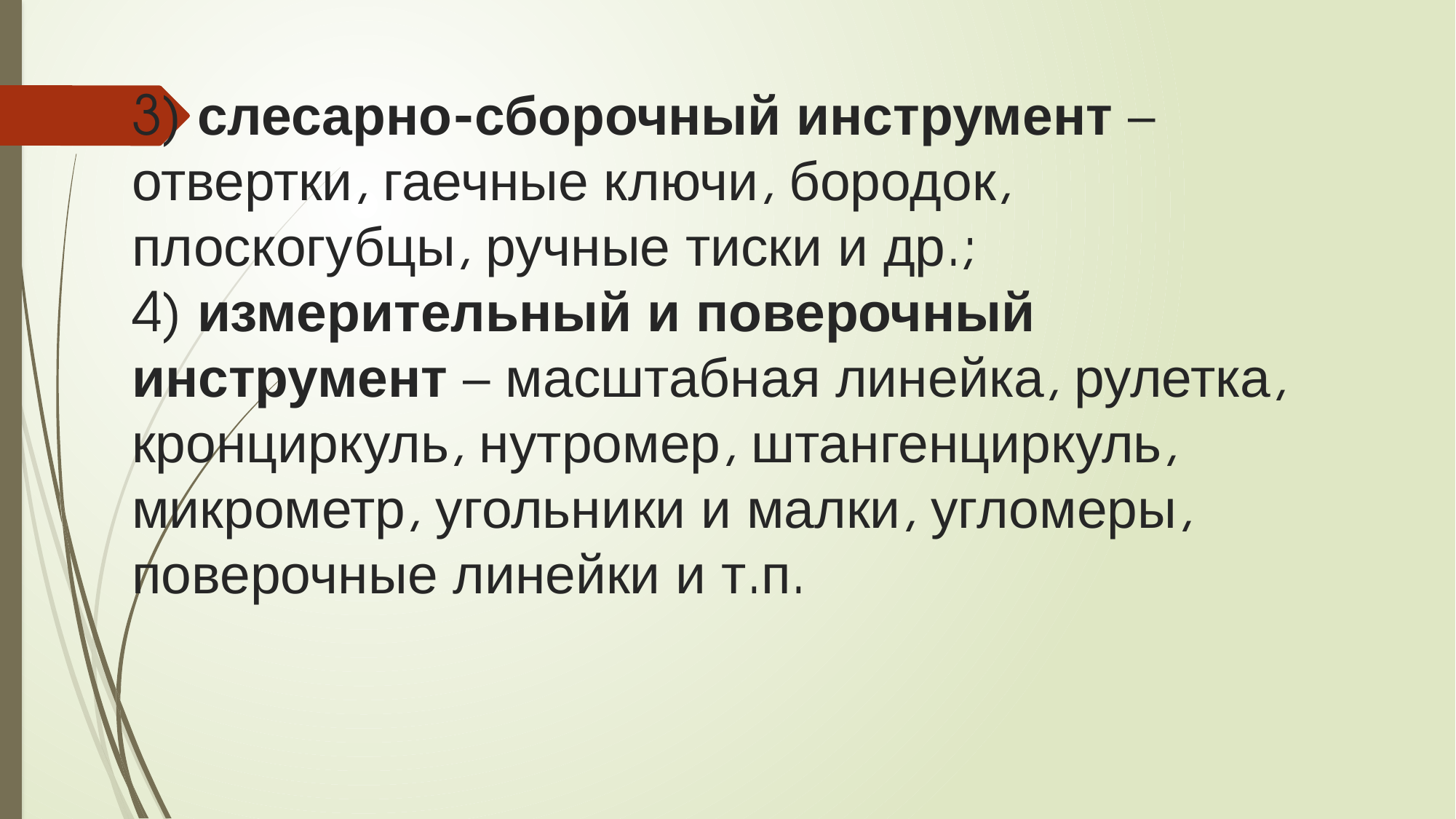

# 3) слесарно-сборочный инструмент – отвертки, гаечные ключи, бородок, плоскогубцы, ручные тиски и др.; 4) измерительный и поверочный инструмент – масштабная линейка, рулетка, кронциркуль, нутромер, штангенциркуль, микрометр, угольники и малки, угломеры, поверочные линейки и т.п.